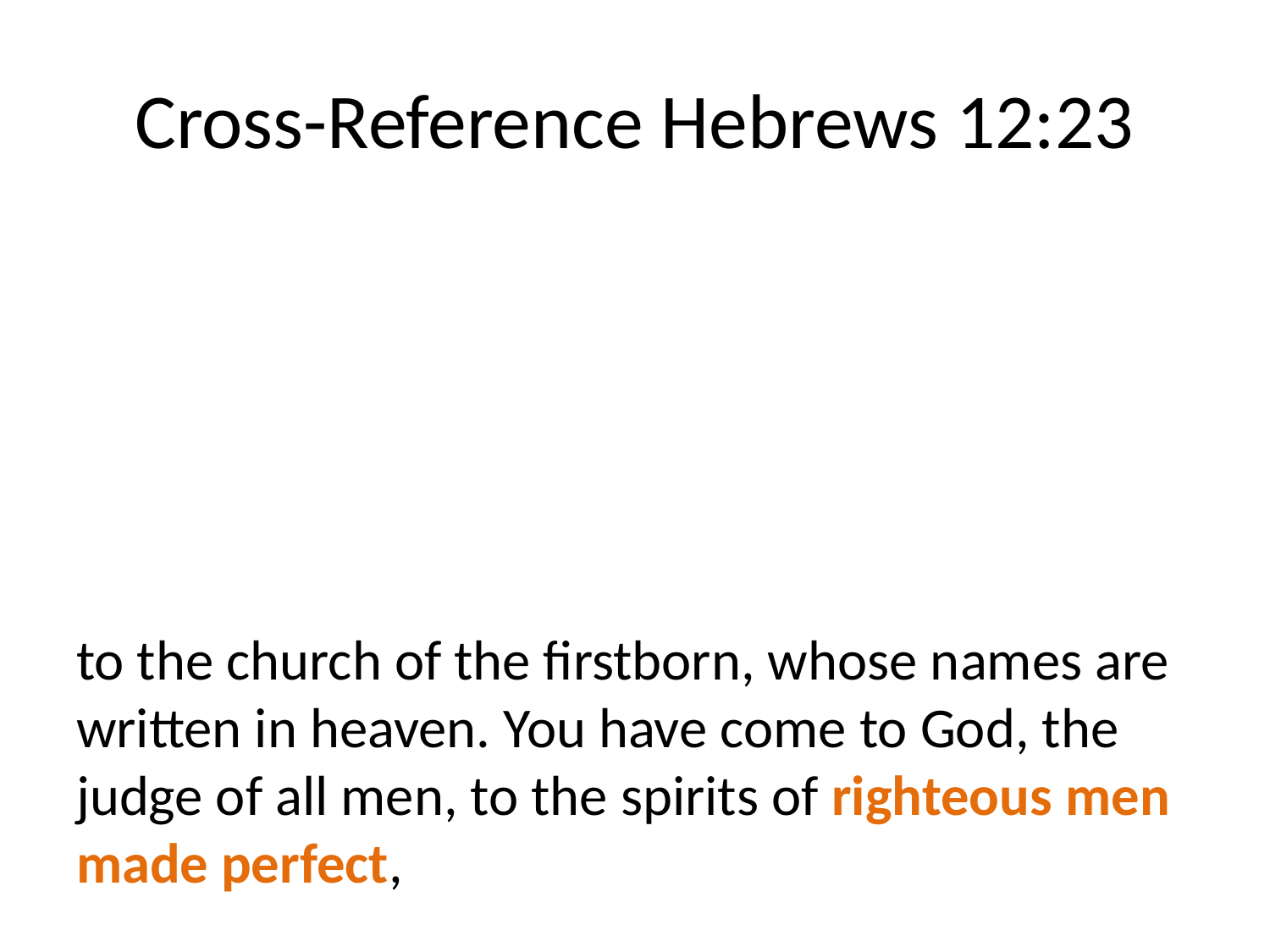

# Cross-Reference Hebrews 12:23

to the church of the firstborn, whose names are written in heaven. You have come to God, the judge of all men, to the spirits of righteous men made perfect,